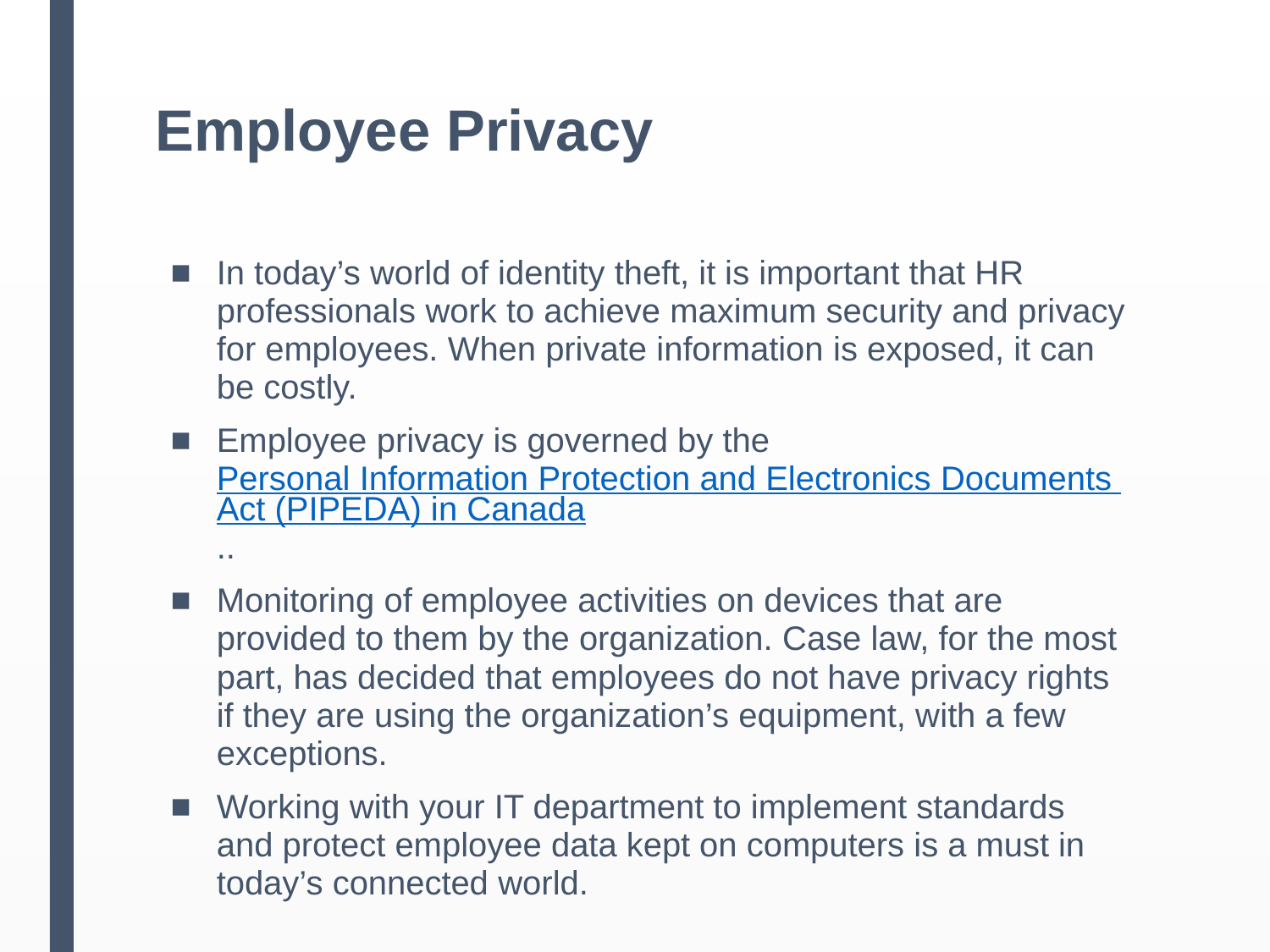

# Employee Privacy
In today’s world of identity theft, it is important that HR professionals work to achieve maximum security and privacy for employees. When private information is exposed, it can be costly.
Employee privacy is governed by the Personal Information Protection and Electronics Documents Act (PIPEDA) in Canada..
Monitoring of employee activities on devices that are provided to them by the organization. Case law, for the most part, has decided that employees do not have privacy rights if they are using the organization’s equipment, with a few exceptions.
Working with your IT department to implement standards and protect employee data kept on computers is a must in today’s connected world.